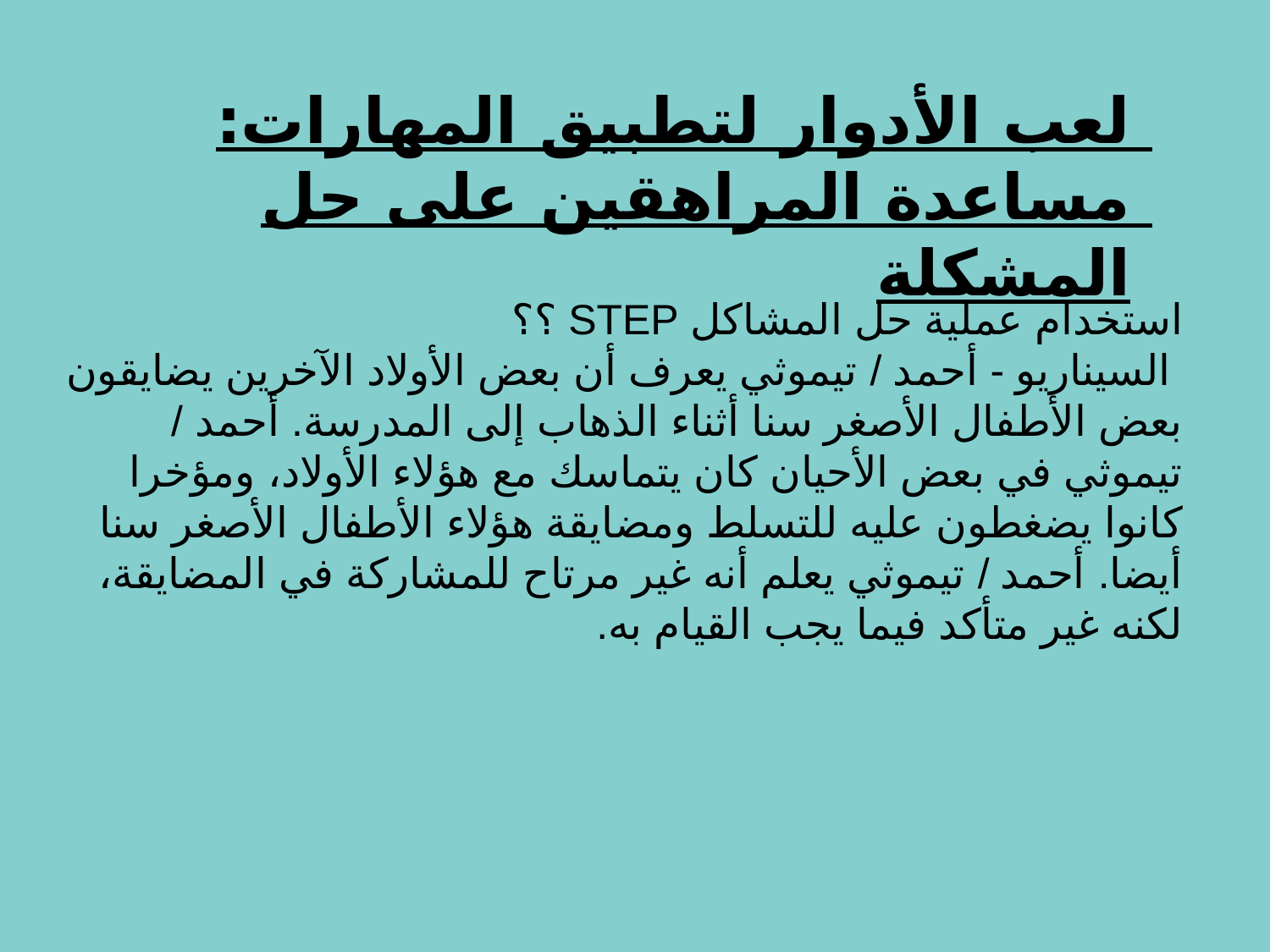

لعب الأدوار لتطبيق المهارات: مساعدة المراهقين على حل المشكلة
# استخدام عملية حل المشاكل STEP ؟؟ السيناريو - أحمد / تيموثي يعرف أن بعض الأولاد الآخرين يضايقون بعض الأطفال الأصغر سنا أثناء الذهاب إلى المدرسة. أحمد / تيموثي في بعض الأحيان كان يتماسك مع هؤلاء الأولاد، ومؤخرا كانوا يضغطون عليه للتسلط ومضايقة هؤلاء الأطفال الأصغر سنا أيضا. أحمد / تيموثي يعلم أنه غير مرتاح للمشاركة في المضايقة، لكنه غير متأكد فيما يجب القيام به.